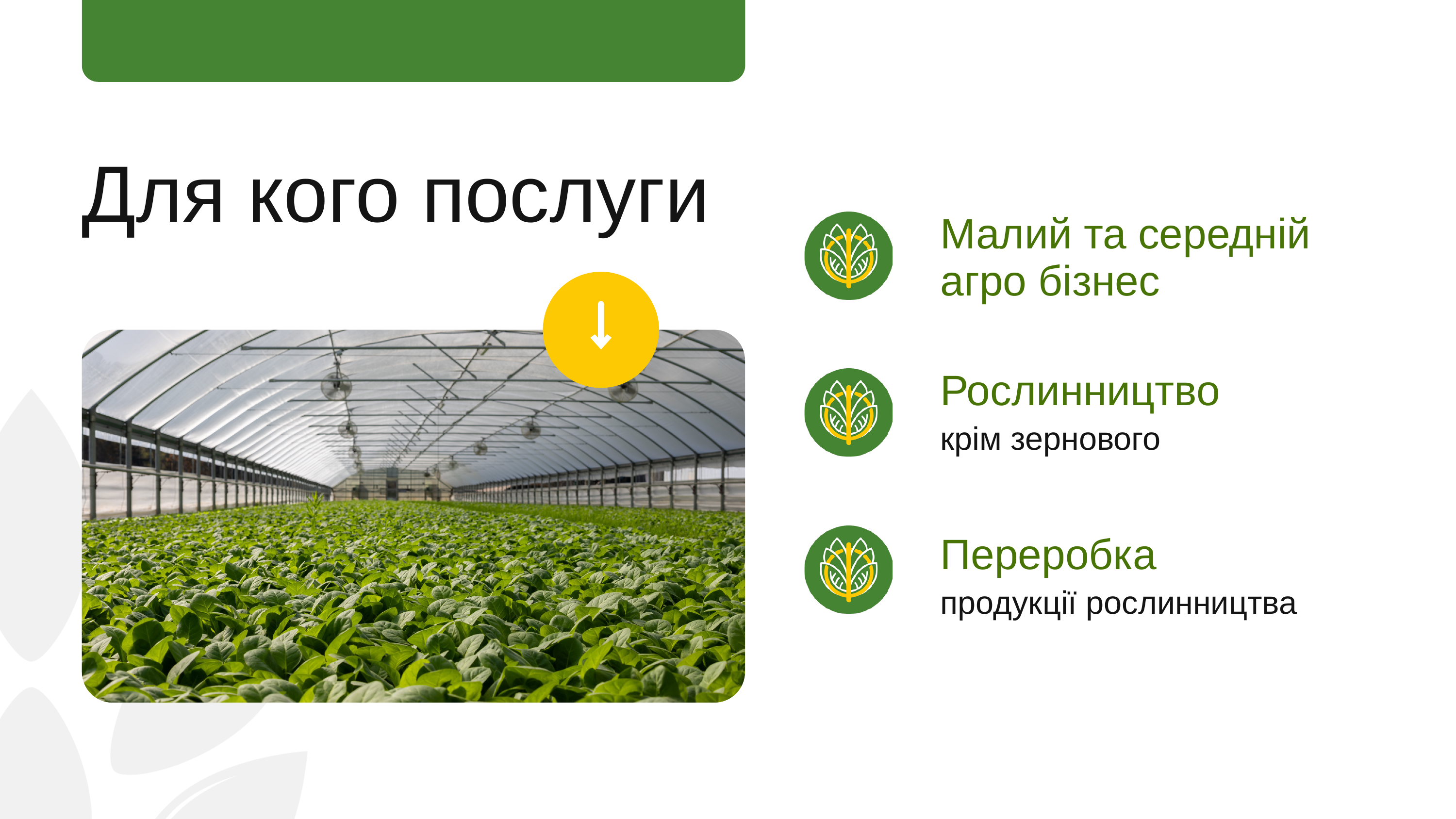

Для кого послуги
Малий та середній агро бізнес

Рослинництво

крім зернового

Переробка
продукції рослинництва
04